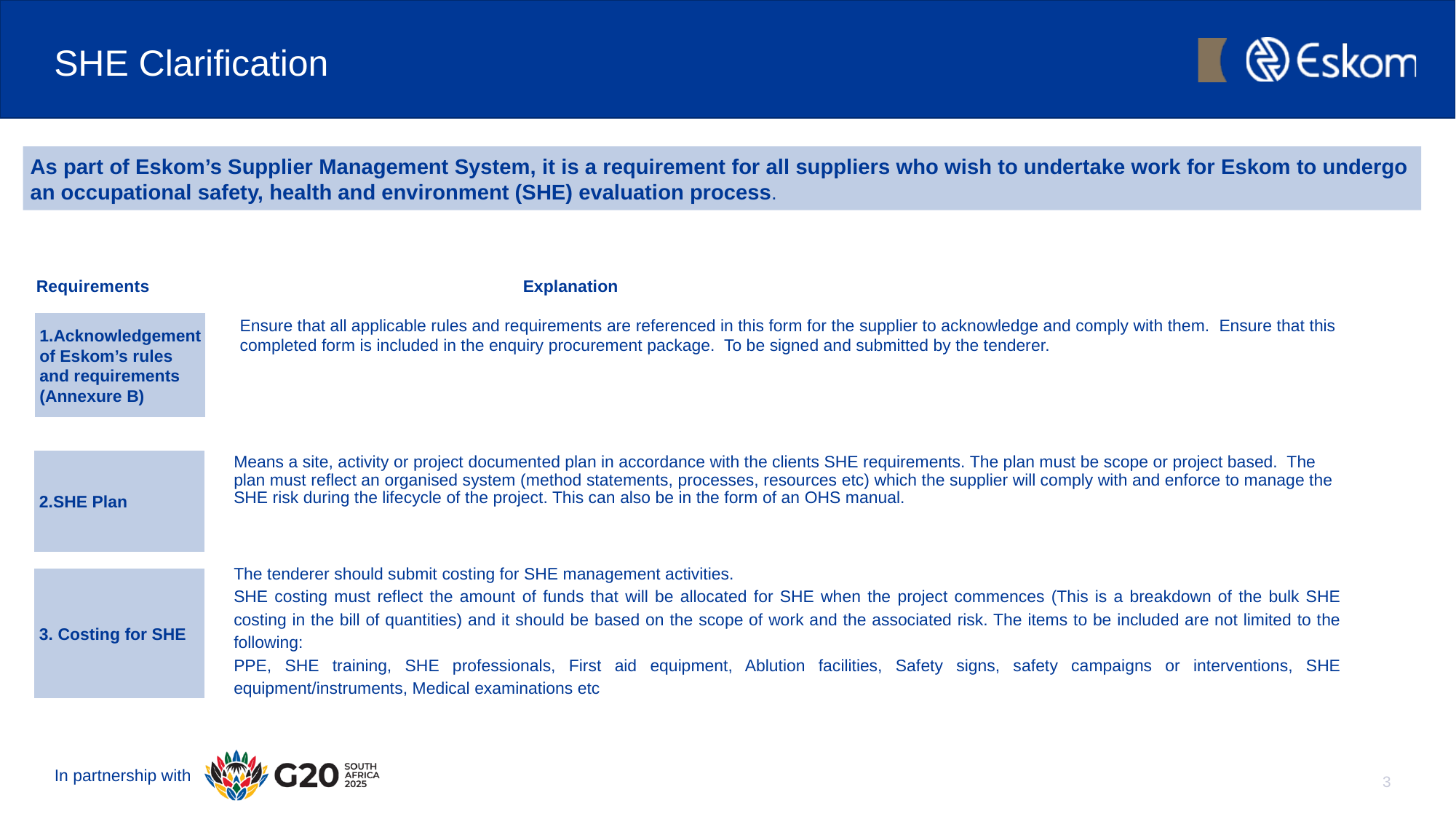

# SHE Clarification

As part of Eskom’s Supplier Management System, it is a requirement for all suppliers who wish to undertake work for Eskom to undergo an occupational safety, health and environment (SHE) evaluation process.
Requirements
Explanation
1.Acknowledgement of Eskom’s rules and requirements  (Annexure B)
Ensure that all applicable rules and requirements are referenced in this form for the supplier to acknowledge and comply with them.  Ensure that this completed form is included in the enquiry procurement package.  To be signed and submitted by the tenderer.
2.SHE Plan
Means a site, activity or project documented plan in accordance with the clients SHE requirements. The plan must be scope or project based.  The plan must reflect an organised system (method statements, processes, resources etc) which the supplier will comply with and enforce to manage the SHE risk during the lifecycle of the project. This can also be in the form of an OHS manual.
The tenderer should submit costing for SHE management activities.
SHE costing must reflect the amount of funds that will be allocated for SHE when the project commences (This is a breakdown of the bulk SHE costing in the bill of quantities) and it should be based on the scope of work and the associated risk. The items to be included are not limited to the following:
PPE, SHE training, SHE professionals, First aid equipment, Ablution facilities, Safety signs, safety campaigns or interventions, SHE equipment/instruments, Medical examinations etc
3. Costing for SHE
3